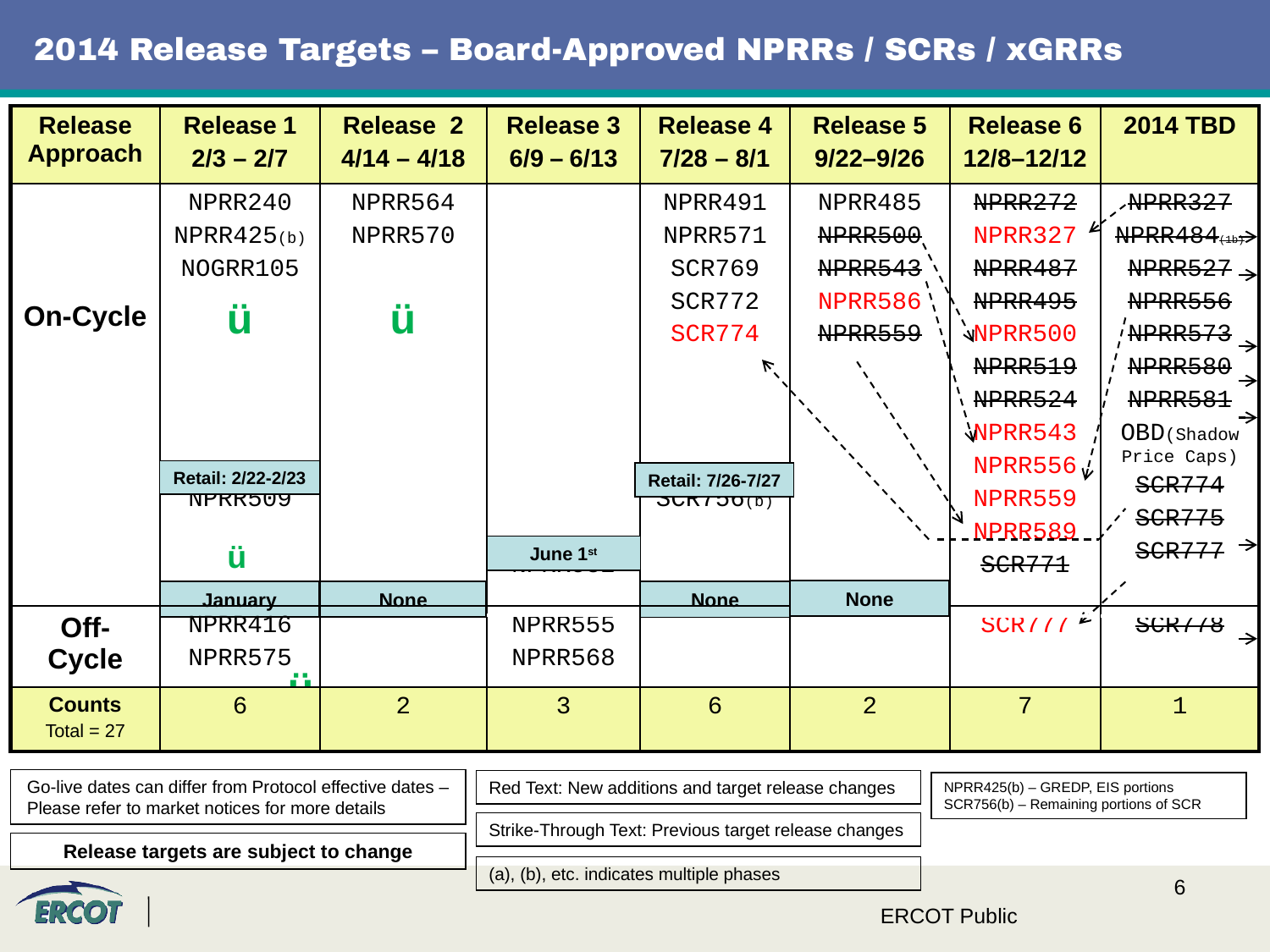

# 2014 Release Targets – Board-Approved NPRRs / SCRs / xGRRs
| Release Approach | Release 1 2/3 – 2/7 | Release 2 4/14 – 4/18 | Release 3 6/9 – 6/13 | Release 4 7/28 – 8/1 | Release 5 9/22–9/26 | Release 6 12/8–12/12 | 2014 TBD |
| --- | --- | --- | --- | --- | --- | --- | --- |
| On-Cycle | NPRR240 NPRR425(b) NOGRR105 NPRR509 | NPRR564 NPRR570 | NPRR532 | NPRR491 NPRR571 SCR769 SCR772 SCR774 SCR756(b) | NPRR485 NPRR500 NPRR543 NPRR586 NPRR559 | NPRR272 NPRR327 NPRR487 NPRR495 NPRR500 NPRR519 NPRR524 NPRR543 NPRR556 NPRR559 NPRR589 SCR771 | NPRR327 NPRR484(1b) NPRR527 NPRR556 NPRR573 NPRR580 NPRR581 OBD(Shadow Price Caps) SCR774 SCR775 SCR777 |
| Off-Cycle | NPRR416 NPRR575 |  | NPRR555 NPRR568 |  |  | SCR777 | SCR778 |
| Counts Total = 27 | 6 | 2 | 3 | 6 | 2 | 7 | 1 |

ü
ü
Retail: 2/22-2/23
Retail: 7/26-7/27
ü
June 1st
None
January
None
None
ü
Go-live dates can differ from Protocol effective dates – Please refer to market notices for more details
Red Text: New additions and target release changes
NPRR425(b) – GREDP, EIS portions
SCR756(b) – Remaining portions of SCR
Strike-Through Text: Previous target release changes
Release targets are subject to change
(a), (b), etc. indicates multiple phases
ERCOT Public